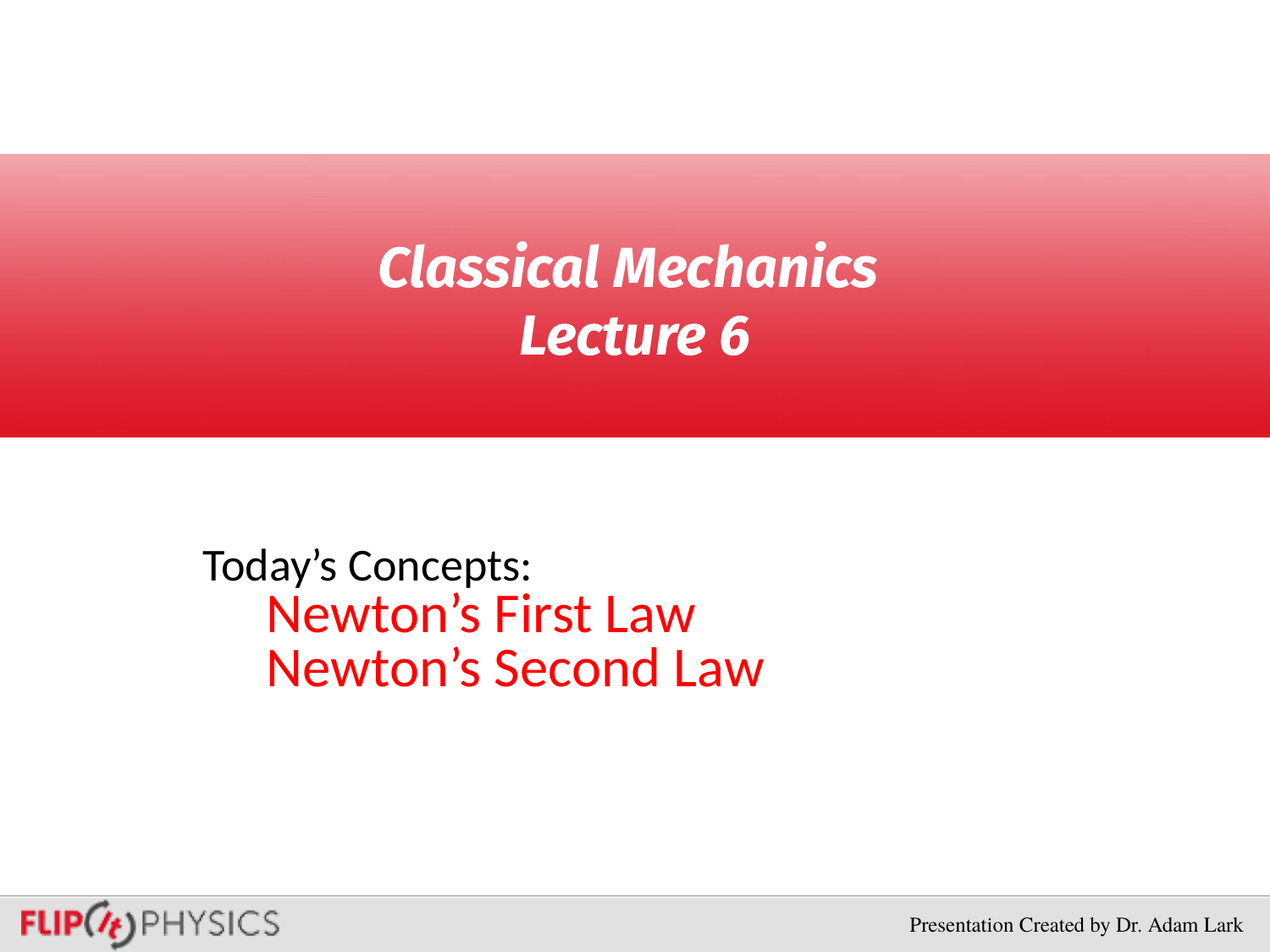

# Classical Mechanics Lecture 6
Today’s Concepts:
Newton’s First Law
Newton’s Second Law

Presentation Created by Dr. Adam Lark